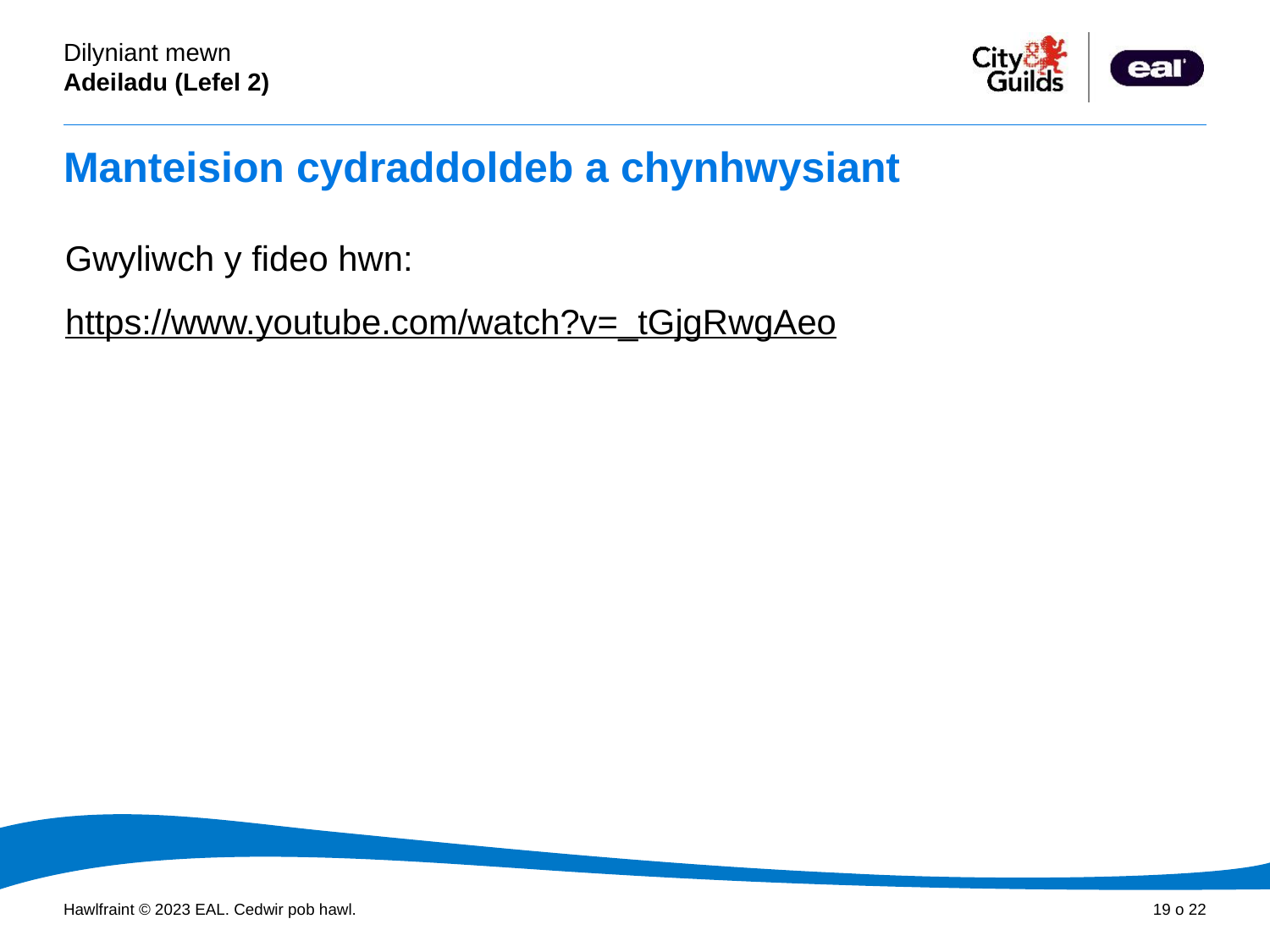

# Manteision cydraddoldeb a chynhwysiant
Gwyliwch y fideo hwn:
https://www.youtube.com/watch?v=_tGjgRwgAeo